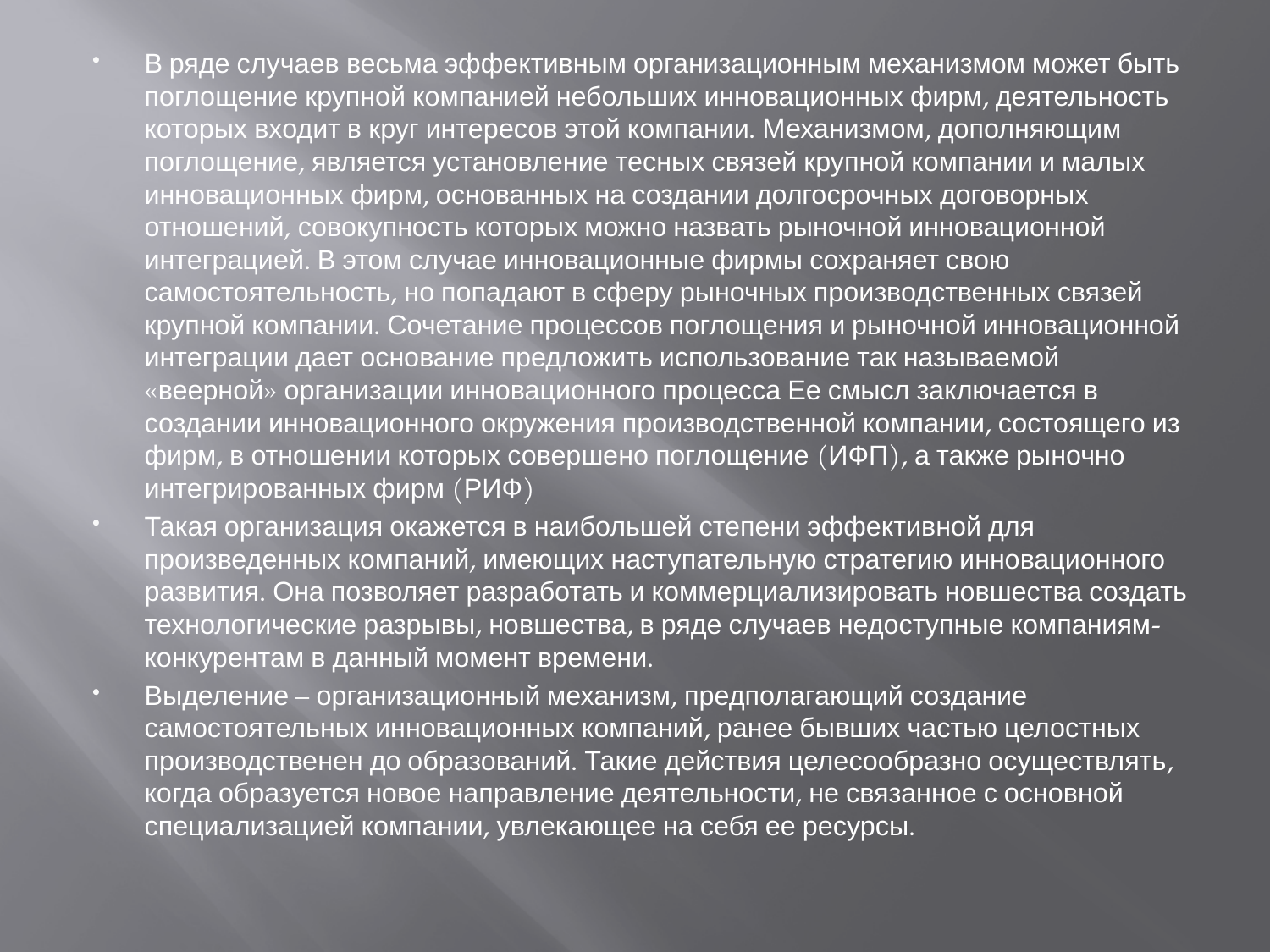

#
В ряде случаев весьма эффективным организационным механизмом может быть поглощение крупной компанией небольших инновационных фирм, деятельность которых входит в круг интересов этой компании. Механизмом, дополняющим поглощение, является установление тесных связей крупной компании и малых инновационных фирм, основанных на создании долгосрочных договорных отношений, совокупность которых можно назвать рыночной инновационной интеграцией. В этом случае инновационные фирмы сохраняет свою самостоятельность, но попадают в сферу рыночных производственных связей крупной компании. Сочетание процессов поглощения и рыночной инновационной интеграции дает основание предложить использование так называемой «веерной» организации инновационного процесса Ее смысл заключается в создании инновационного окружения производственной компании, состоящего из фирм, в отношении которых совершено поглощение (ИФП), а также рыночно интегрированных фирм (РИФ)
Такая организация окажется в наибольшей степени эффективной для произведенных компаний, имеющих наступательную стратегию инновационного развития. Она позволяет разработать и коммерциализировать новшества создать технологические разрывы, новшества, в ряде случаев недоступные компаниям-конкурентам в данный момент времени.
Выделение – организационный механизм, предполагающий создание самостоятельных инновационных компаний, ранее бывших частью целостных производственен до образований. Такие действия целесообразно осуществлять, когда образуется новое направление деятельности, не связанное с основной специализацией компании, увлекающее на себя ее ресурсы.